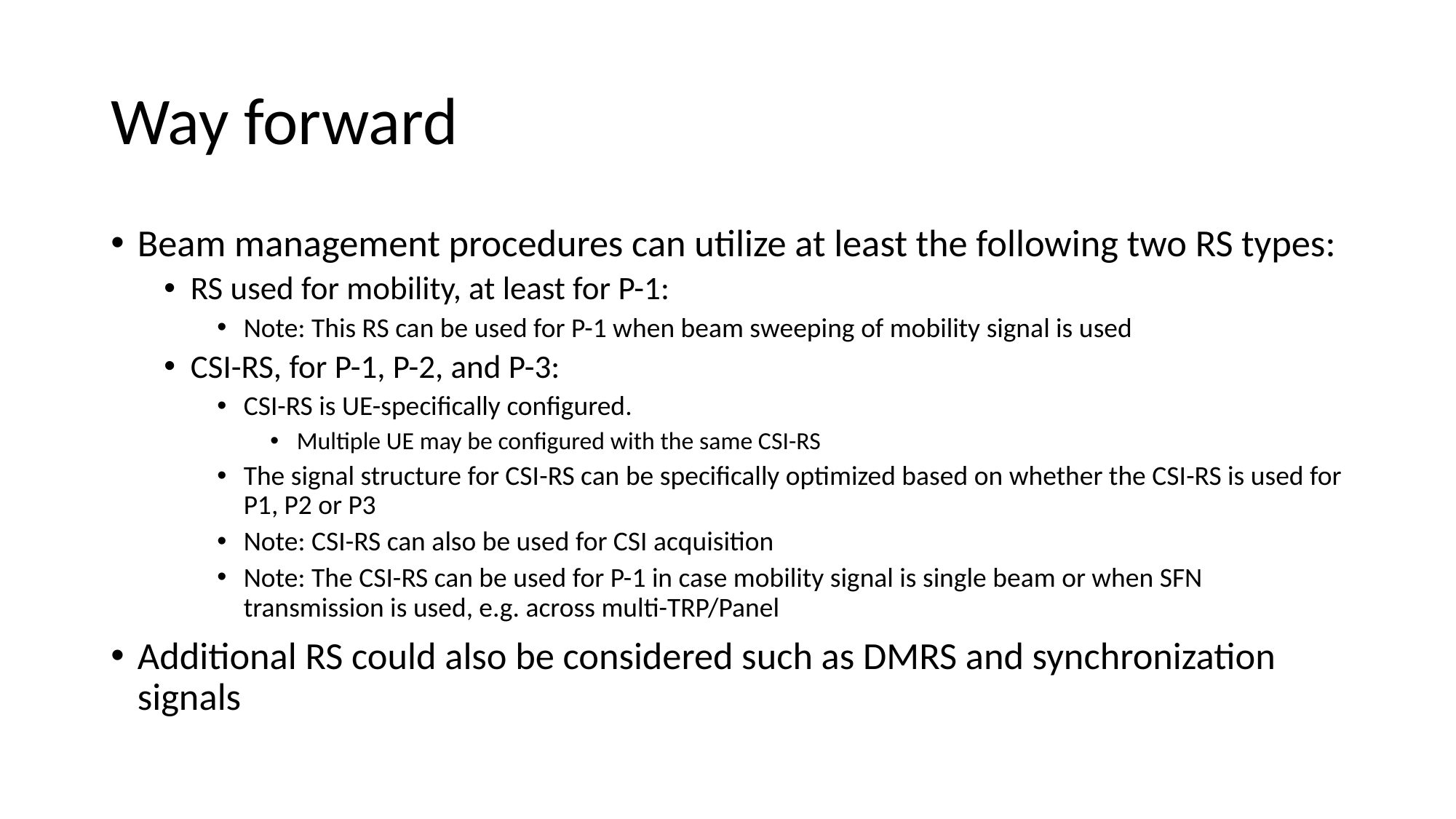

# Way forward
Beam management procedures can utilize at least the following two RS types:
RS used for mobility, at least for P-1:
Note: This RS can be used for P-1 when beam sweeping of mobility signal is used
CSI-RS, for P-1, P-2, and P-3:
CSI-RS is UE-specifically configured.
Multiple UE may be configured with the same CSI-RS
The signal structure for CSI-RS can be specifically optimized based on whether the CSI-RS is used for P1, P2 or P3
Note: CSI-RS can also be used for CSI acquisition
Note: The CSI-RS can be used for P-1 in case mobility signal is single beam or when SFN transmission is used, e.g. across multi-TRP/Panel
Additional RS could also be considered such as DMRS and synchronization signals